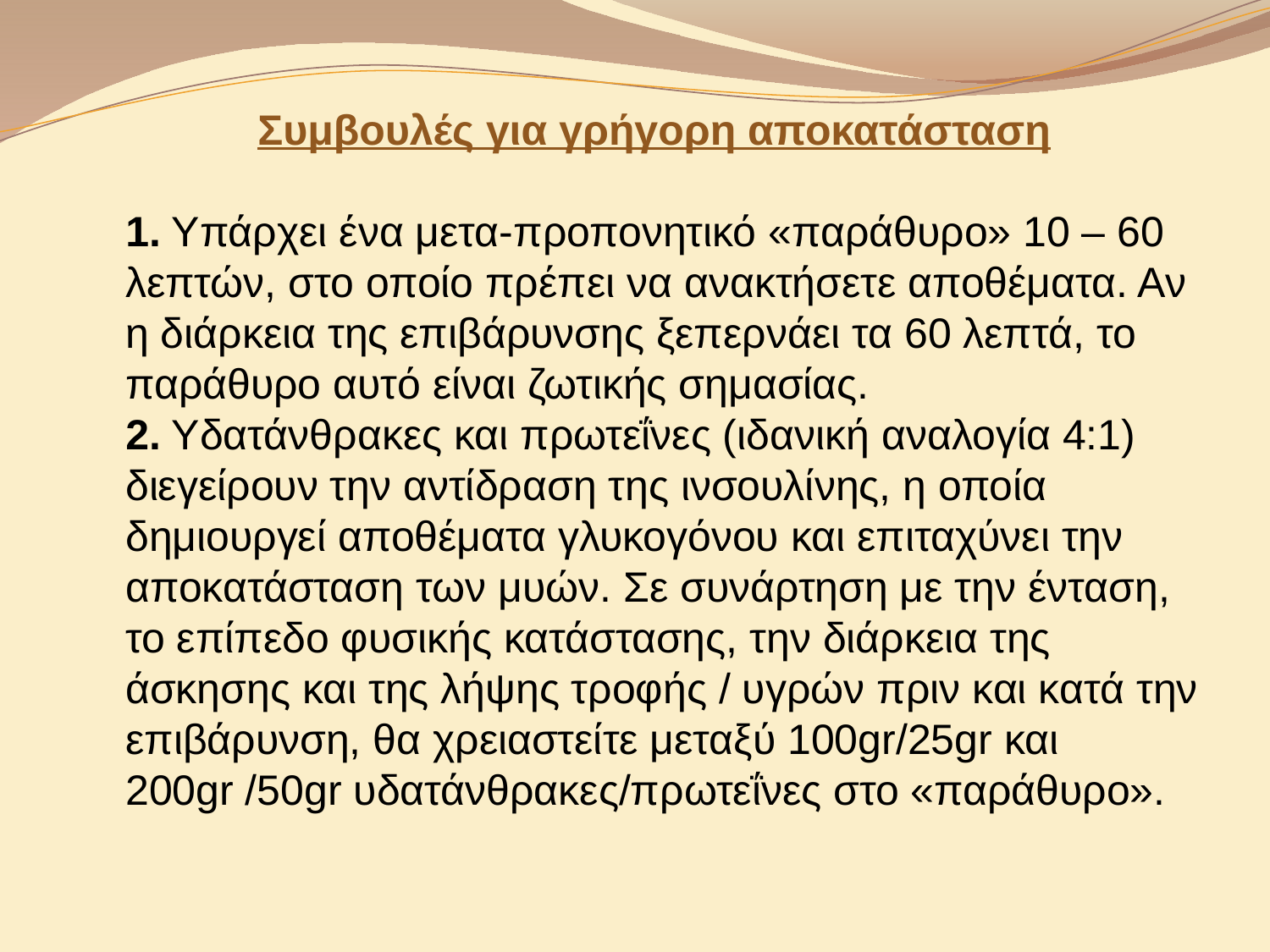

Συμβουλές για γρήγορη αποκατάσταση
1. Υπάρχει ένα μετα-προπονητικό «παράθυρο» 10 – 60 λεπτών, στο οποίο πρέπει να ανακτήσετε αποθέματα. Αν η διάρκεια της επιβάρυνσης ξεπερνάει τα 60 λεπτά, το παράθυρο αυτό είναι ζωτικής σημασίας.
2. Υδατάνθρακες και πρωτεΐνες (ιδανική αναλογία 4:1) διεγείρουν την αντίδραση της ινσουλίνης, η οποία δημιουργεί αποθέματα γλυκογόνου και επιταχύνει την αποκατάσταση των μυών. Σε συνάρτηση με την ένταση, το επίπεδο φυσικής κατάστασης, την διάρκεια της άσκησης και της λήψης τροφής / υγρών πριν και κατά την επιβάρυνση, θα χρειαστείτε μεταξύ 100gr/25gr και 200gr /50gr υδατάνθρακες/πρωτεΐνες στο «παράθυρο».